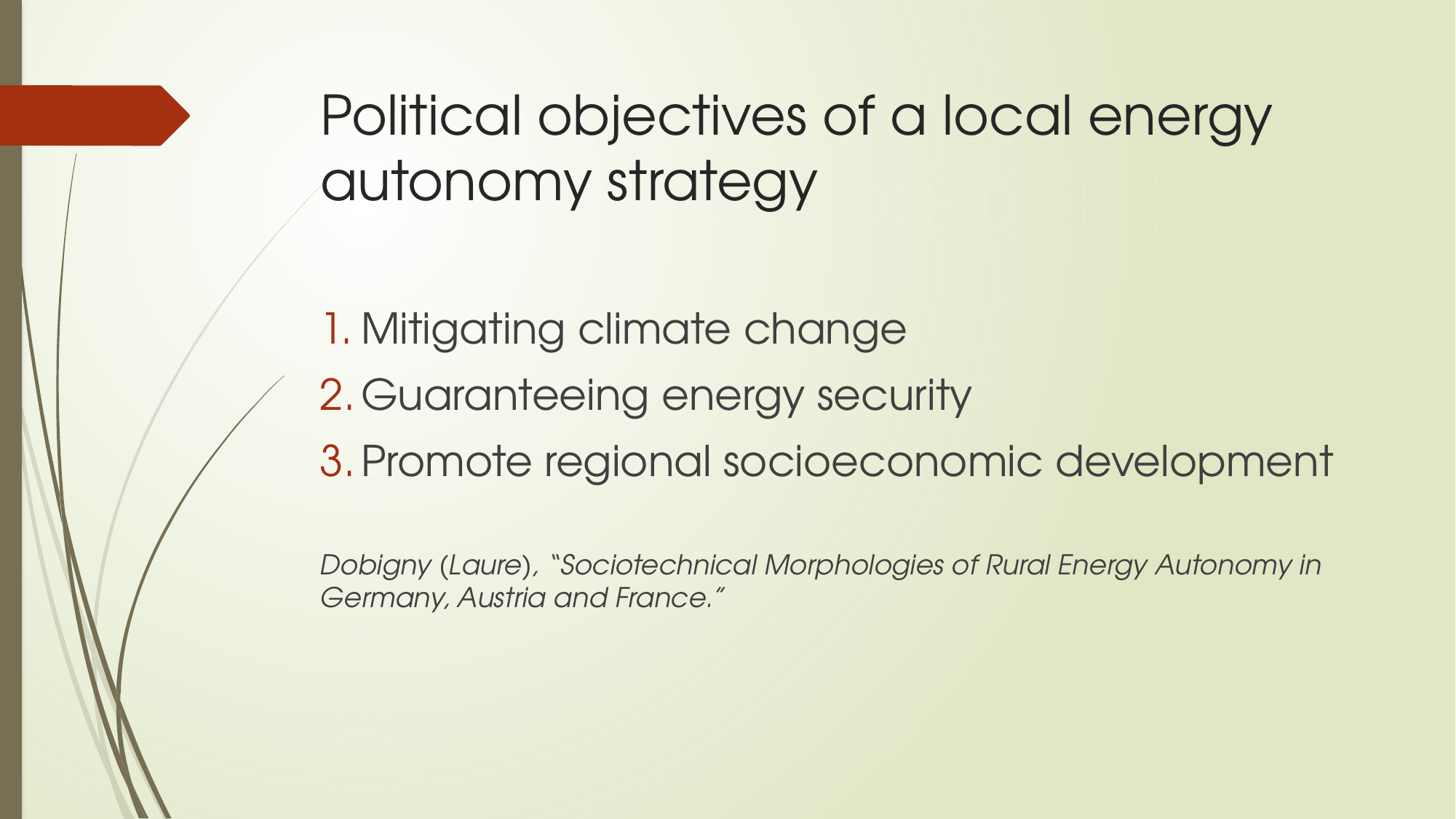

# Political objectives of a local energy autonomy strategy
Mitigating climate change
Guaranteeing energy security
Promote regional socioeconomic development

Dobigny (Laure), “Sociotechnical Morphologies of Rural Energy Autonomy in Germany, Austria and France.”